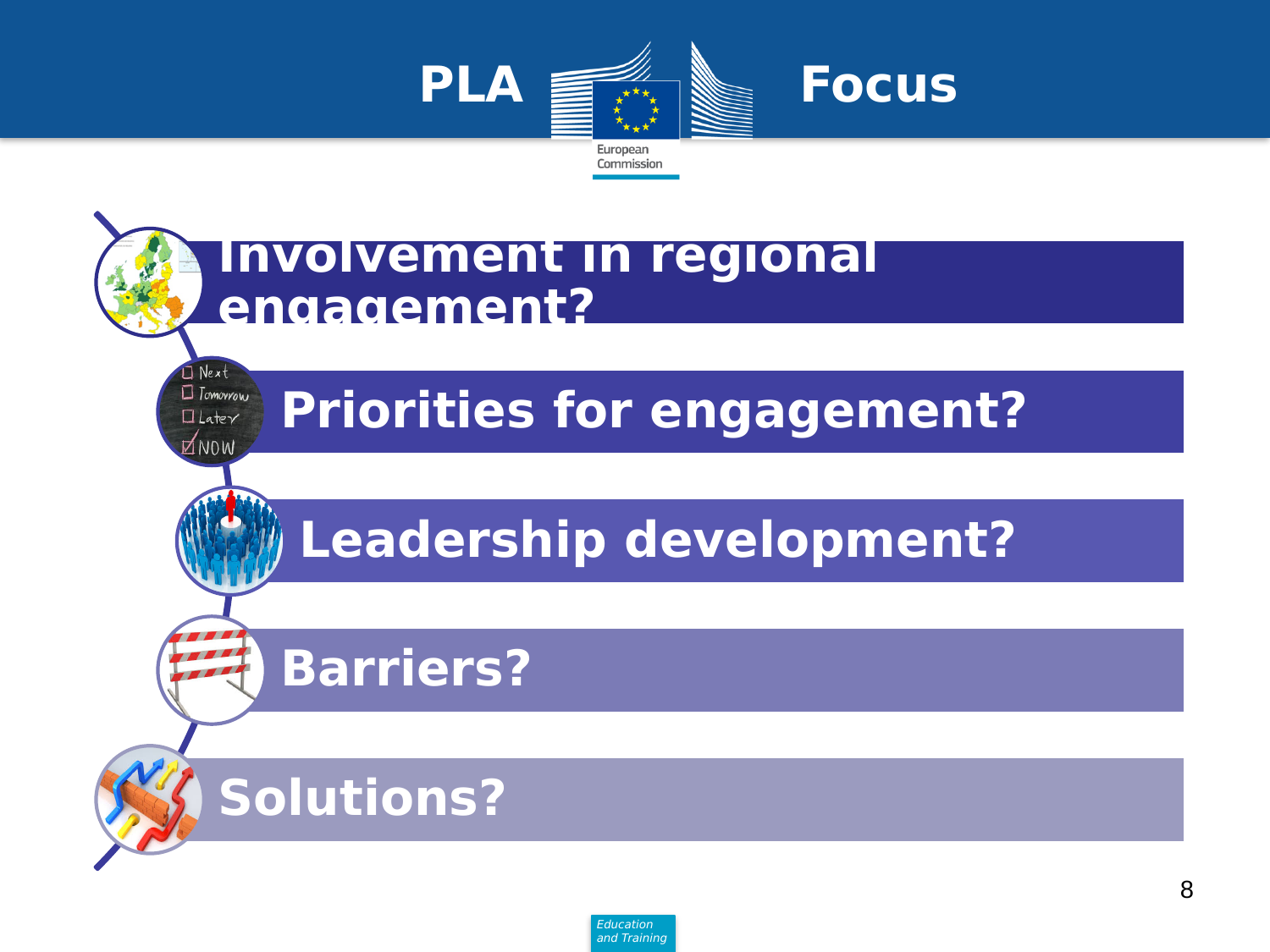

PLA 			Focus
Involvement in regional engagement?
Priorities for engagement?
Leadership development?
Barriers?
Solutions?
8